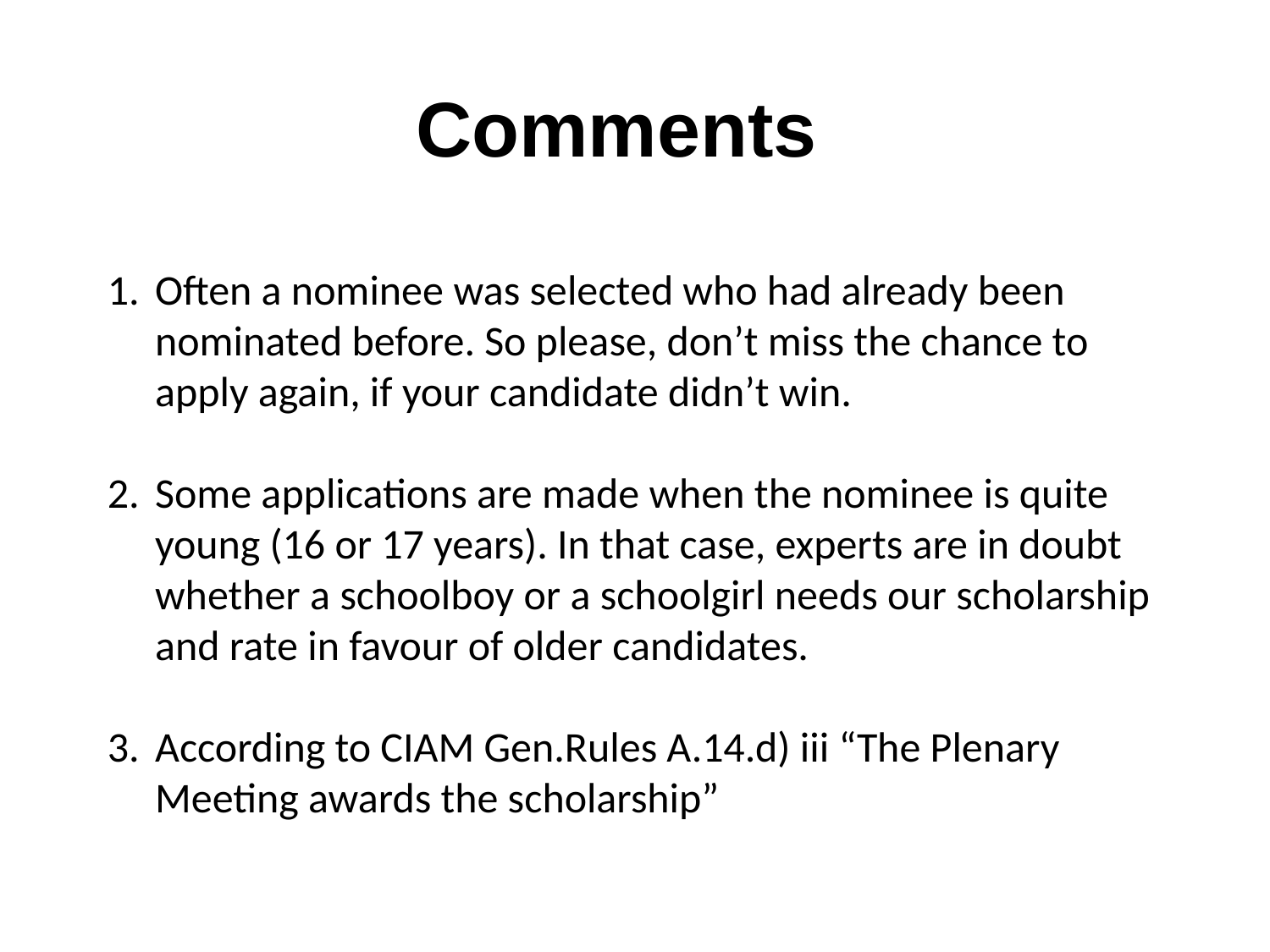

# Comments

Often a nominee was selected who had already been nominated before. So please, don’t miss the chance to apply again, if your candidate didn’t win.

Some applications are made when the nominee is quite young (16 or 17 years). In that case, experts are in doubt whether a schoolboy or a schoolgirl needs our scholarship and rate in favour of older candidates.

According to CIAM Gen.Rules A.14.d) iii “The Plenary Meeting awards the scholarship”